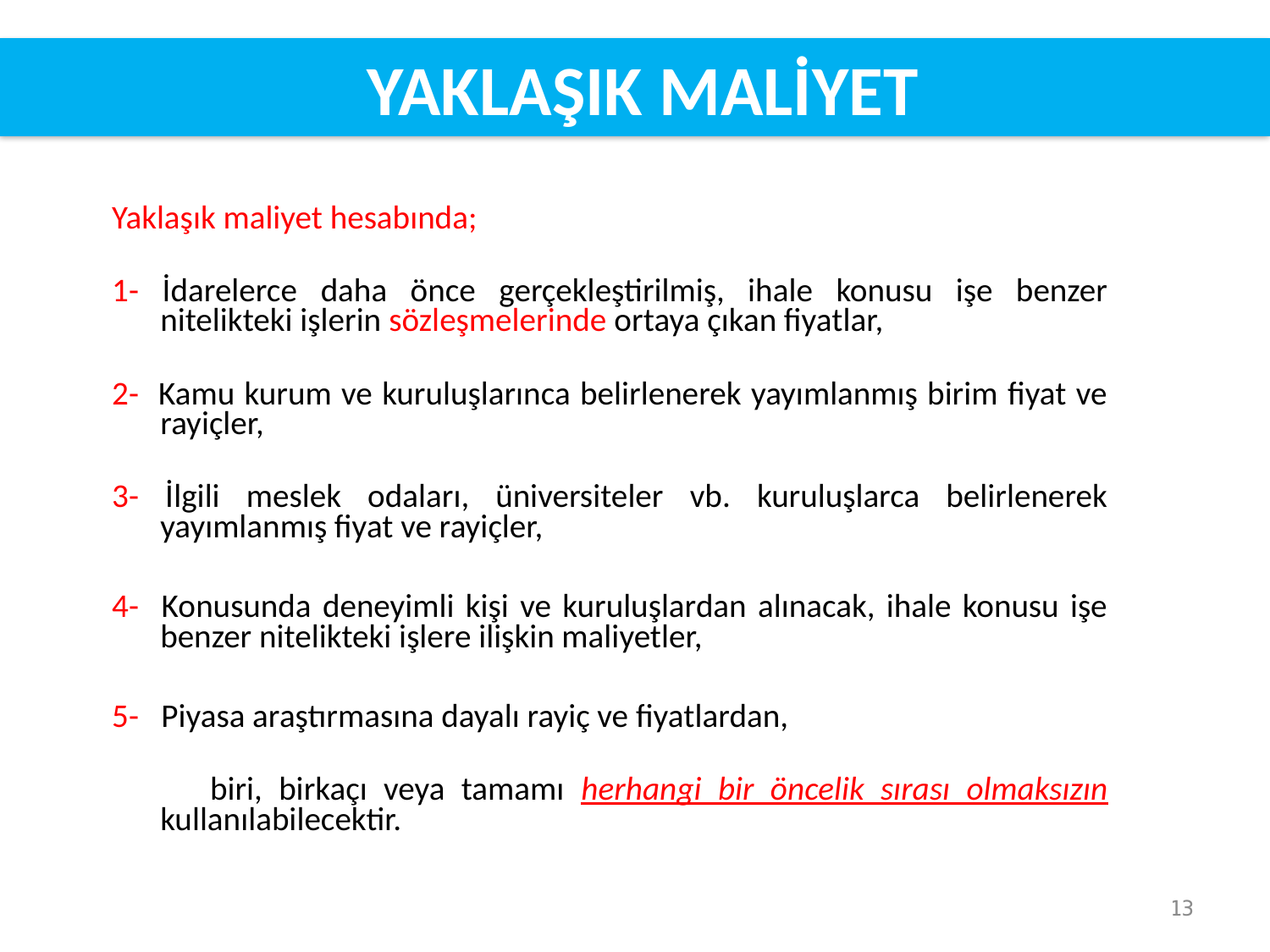

# YAKLAŞIK MALİYET

Yaklaşık maliyet hesabında;

1- İdarelerce daha önce gerçekleştirilmiş, ihale konusu işe benzer nitelikteki işlerin sözleşmelerinde ortaya çıkan fiyatlar,

2-  Kamu kurum ve kuruluşlarınca belirlenerek yayımlanmış birim fiyat ve rayiçler,

3- İlgili meslek odaları, üniversiteler vb. kuruluşlarca belirlenerek yayımlanmış fiyat ve rayiçler,

4-  Konusunda deneyimli kişi ve kuruluşlardan alınacak, ihale konusu işe benzer nitelikteki işlere ilişkin maliyetler,

5-   Piyasa araştırmasına dayalı rayiç ve fiyatlardan,

      biri, birkaçı veya tamamı herhangi bir öncelik sırası olmaksızın kullanılabilecektir.

13